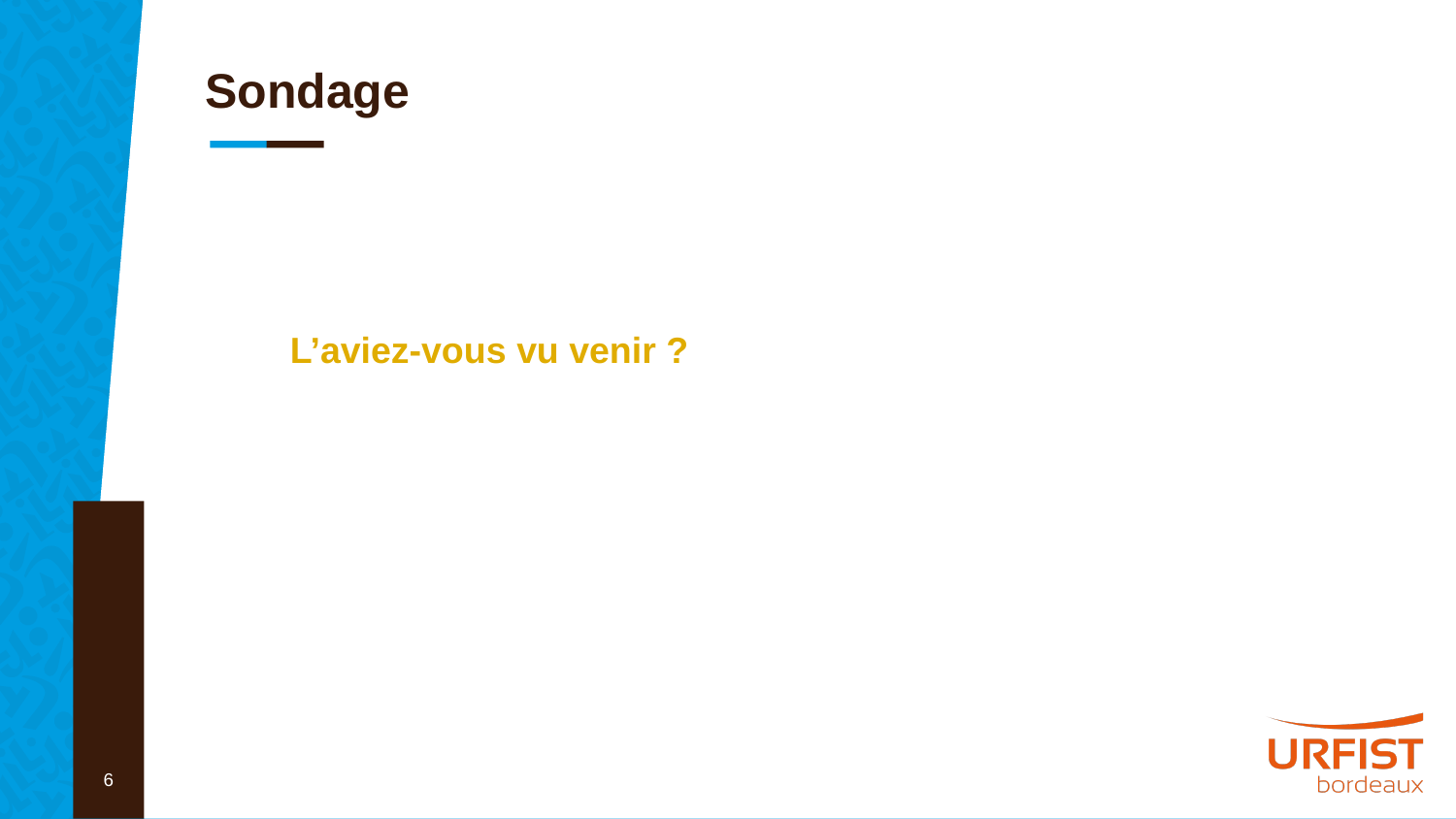

# Sondage
L’aviez-vous vu venir ?
6